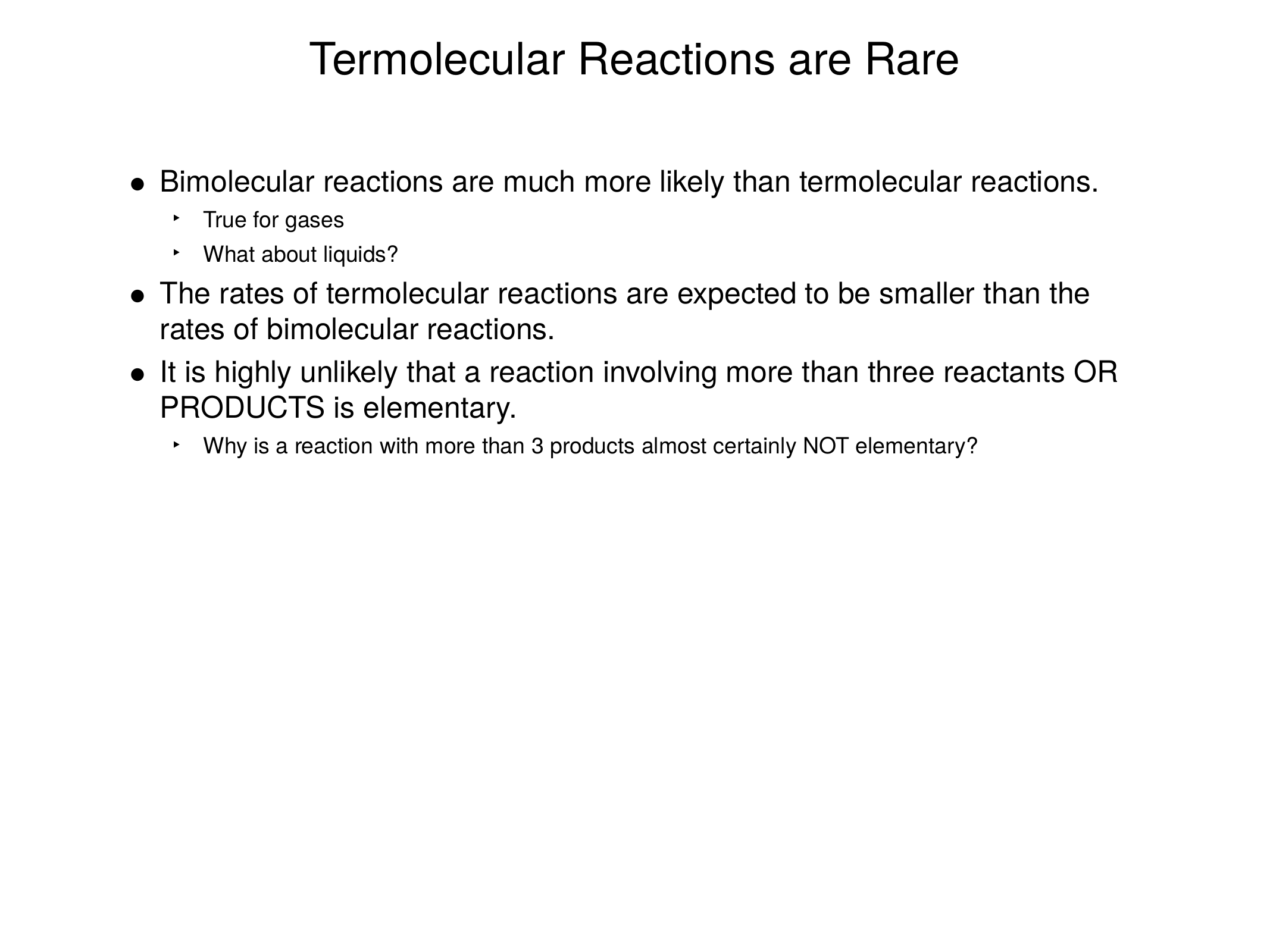

# Termolecular Reactions are Rare
Bimolecular reactions are much more likely than termolecular reactions.
True for gases
What about liquids?
The rates of termolecular reactions are expected to be smaller than the rates of bimolecular reactions.
It is highly unlikely that a reaction involving more than three reactants OR PRODUCTS is elementary.
Why is a reaction with more than 3 products almost certainly NOT elementary?